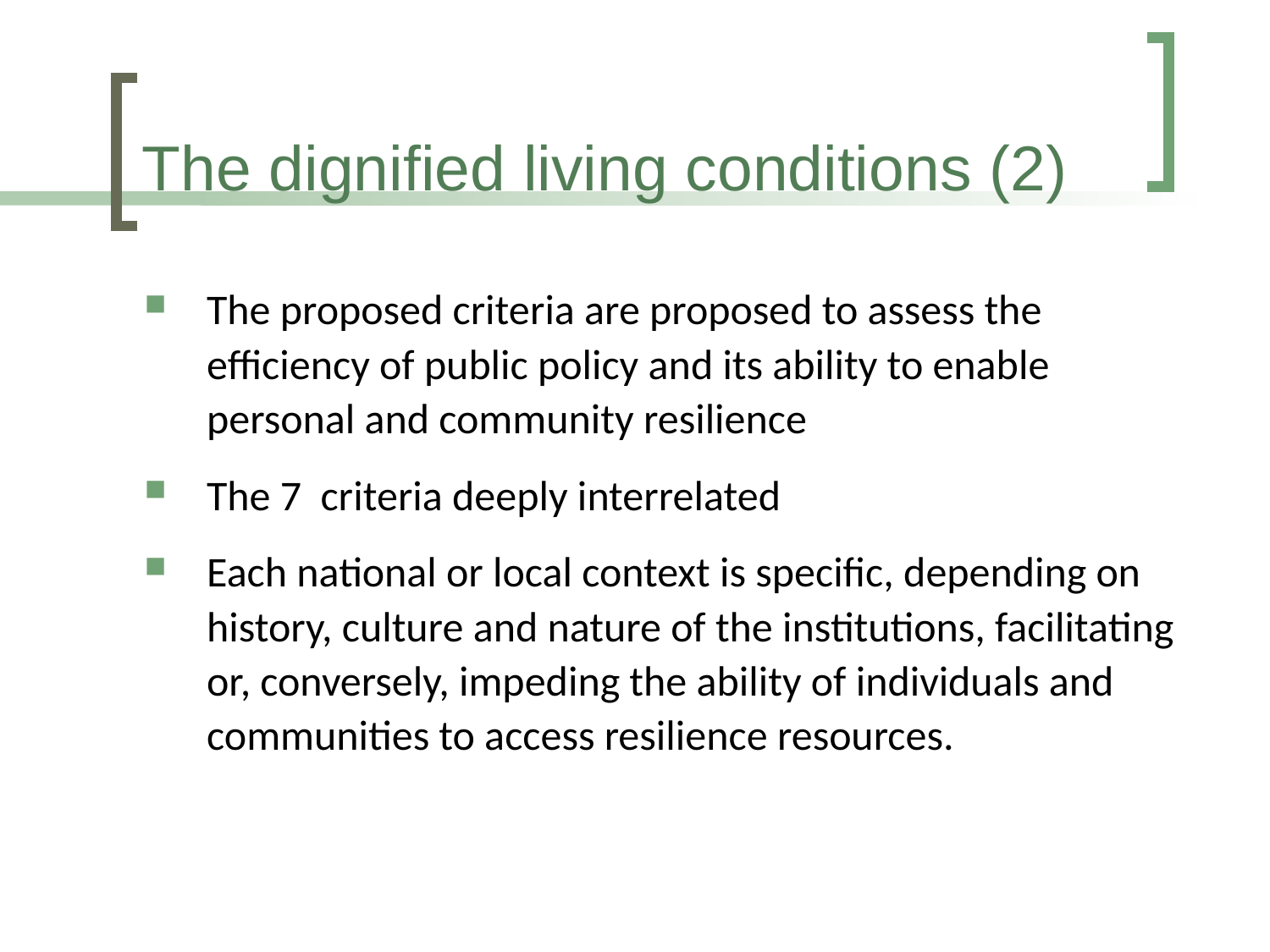

# The dignified living conditions (2)

The proposed criteria are proposed to assess the efficiency of public policy and its ability to enable personal and community resilience
The 7  criteria deeply interrelated
Each national or local context is specific, depending on history, culture and nature of the institutions, facilitating or, conversely, impeding the ability of individuals and communities to access resilience resources.